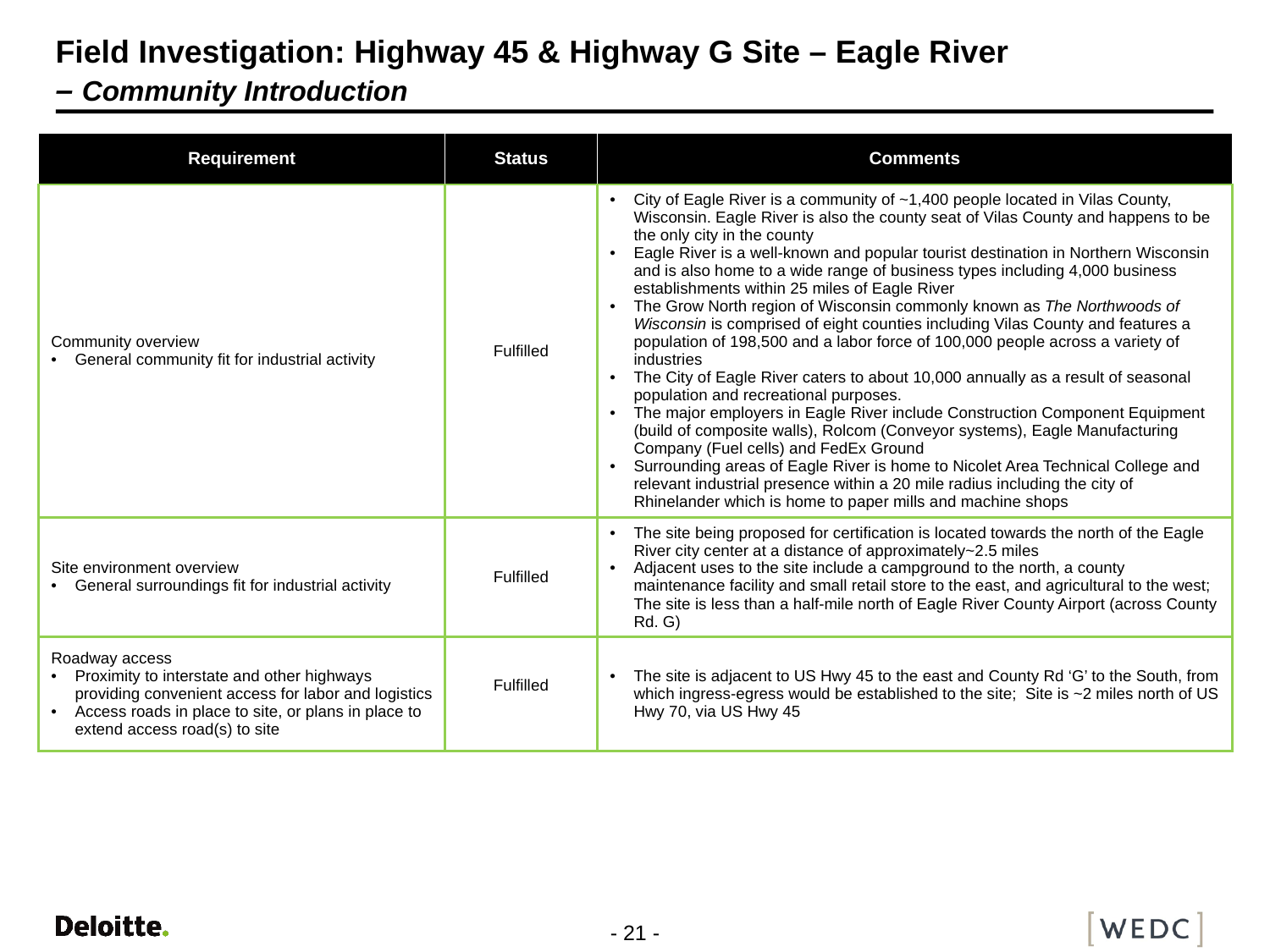

# Field Investigation: Highway 45 & Highway G Site – Eagle River – Community Introduction
| Requirement | Status | Comments |
| --- | --- | --- |
| Community overview General community fit for industrial activity | Fulfilled | City of Eagle River is a community of ~1,400 people located in Vilas County, Wisconsin. Eagle River is also the county seat of Vilas County and happens to be the only city in the county Eagle River is a well-known and popular tourist destination in Northern Wisconsin and is also home to a wide range of business types including 4,000 business establishments within 25 miles of Eagle River The Grow North region of Wisconsin commonly known as The Northwoods of Wisconsin is comprised of eight counties including Vilas County and features a population of 198,500 and a labor force of 100,000 people across a variety of industries The City of Eagle River caters to about 10,000 annually as a result of seasonal population and recreational purposes. The major employers in Eagle River include Construction Component Equipment (build of composite walls), Rolcom (Conveyor systems), Eagle Manufacturing Company (Fuel cells) and FedEx Ground Surrounding areas of Eagle River is home to Nicolet Area Technical College and relevant industrial presence within a 20 mile radius including the city of Rhinelander which is home to paper mills and machine shops |
| Site environment overview General surroundings fit for industrial activity | Fulfilled | The site being proposed for certification is located towards the north of the Eagle River city center at a distance of approximately~2.5 miles Adjacent uses to the site include a campground to the north, a county maintenance facility and small retail store to the east, and agricultural to the west; The site is less than a half-mile north of Eagle River County Airport (across County Rd. G) |
| Roadway access Proximity to interstate and other highways providing convenient access for labor and logistics Access roads in place to site, or plans in place to extend access road(s) to site | Fulfilled | The site is adjacent to US Hwy 45 to the east and County Rd ‘G’ to the South, from which ingress-egress would be established to the site; Site is ~2 miles north of US Hwy 70, via US Hwy 45 |